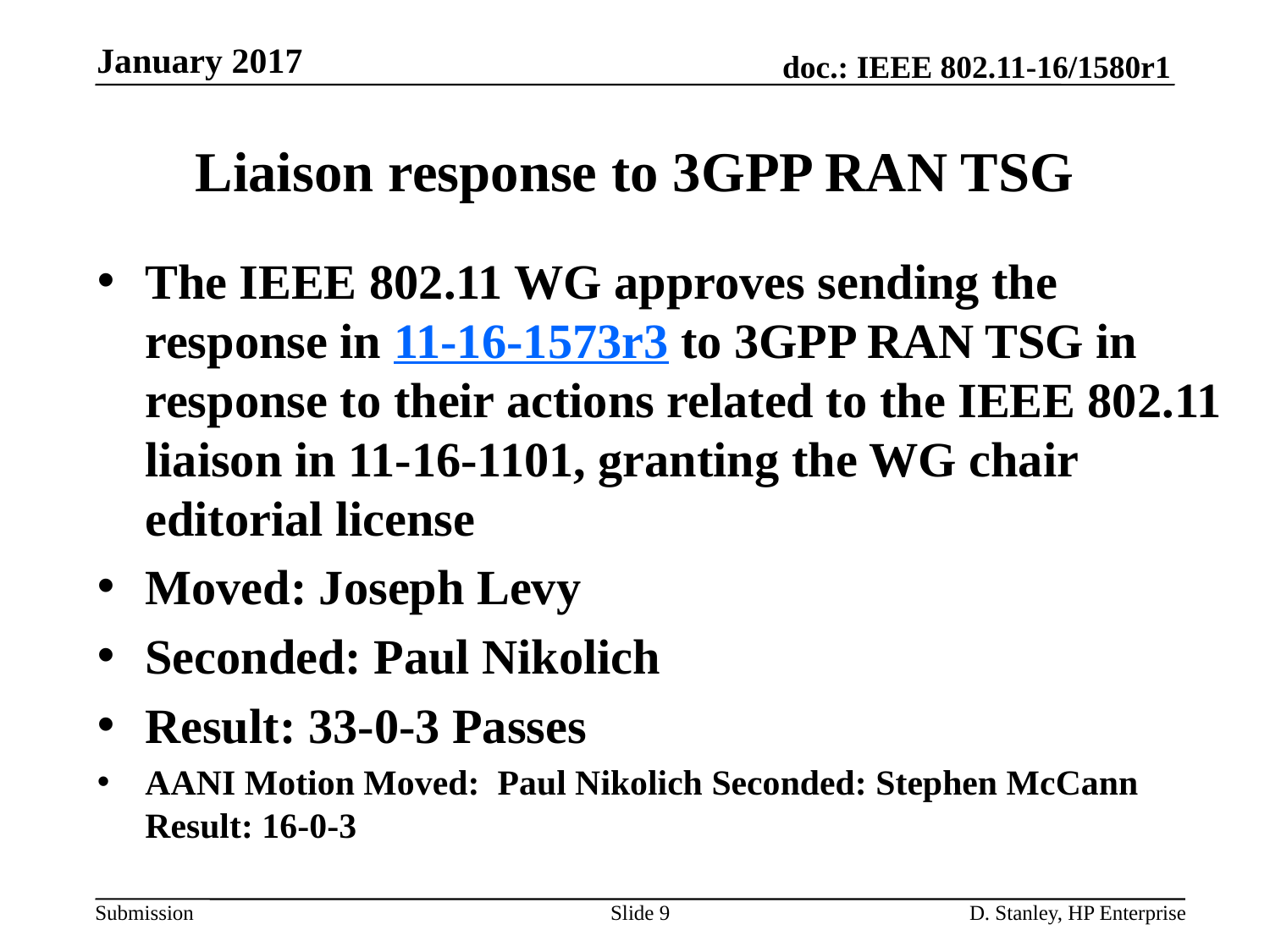

January 2017
# Liaison response to 3GPP RAN TSG
The IEEE 802.11 WG approves sending the response in 11-16-1573r3 to 3GPP RAN TSG in response to their actions related to the IEEE 802.11 liaison in 11-16-1101, granting the WG chair editorial license
Moved: Joseph Levy
Seconded: Paul Nikolich
Result: 33-0-3 Passes
AANI Motion Moved:  Paul Nikolich Seconded: Stephen McCann Result: 16-0-3

Slide 9
D. Stanley, HP Enterprise